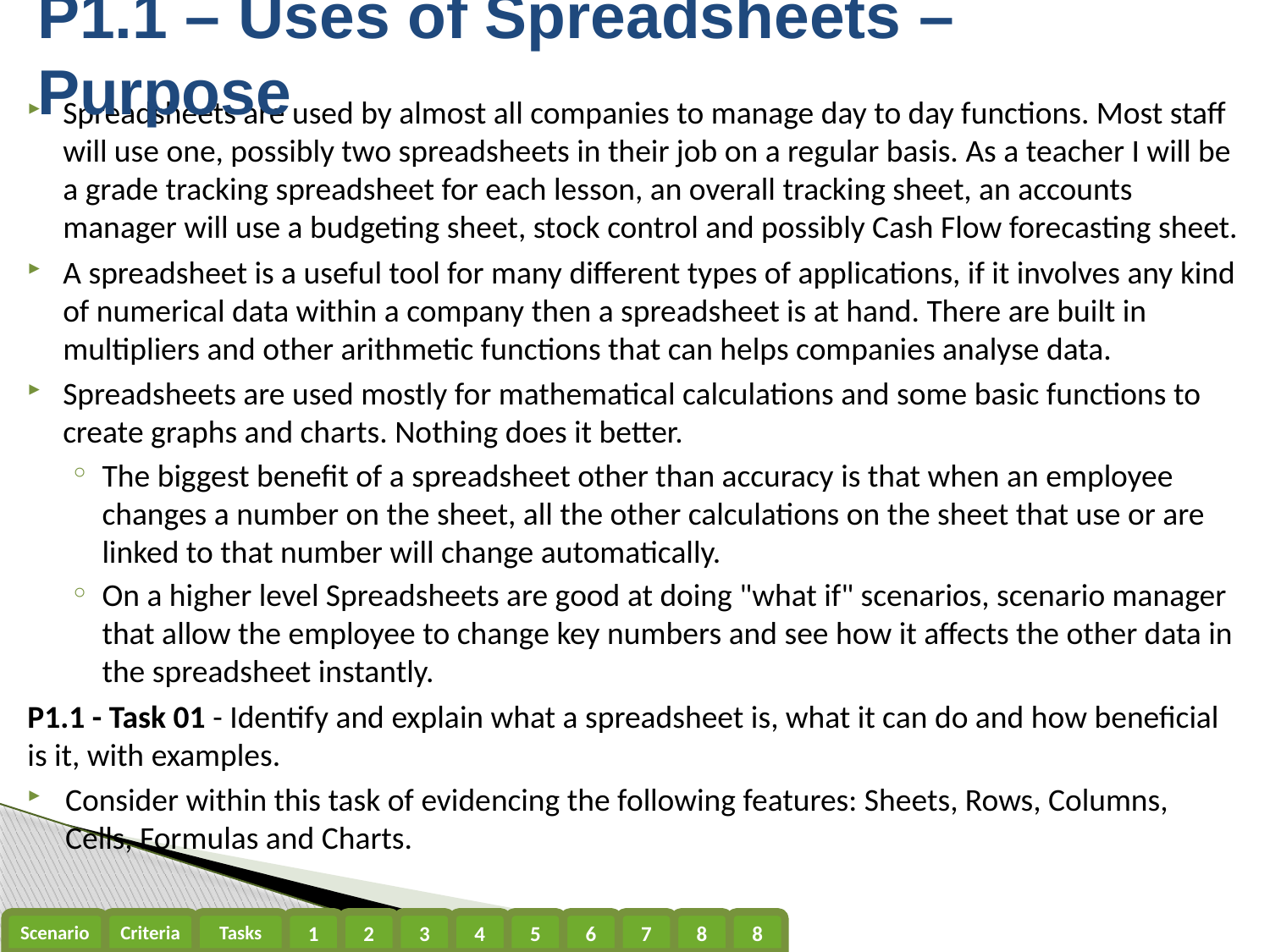

# P1.1 – Uses of Spreadsheets – Purpose
Spreadsheets are used by almost all companies to manage day to day functions. Most staff will use one, possibly two spreadsheets in their job on a regular basis. As a teacher I will be a grade tracking spreadsheet for each lesson, an overall tracking sheet, an accounts manager will use a budgeting sheet, stock control and possibly Cash Flow forecasting sheet.
A spreadsheet is a useful tool for many different types of applications, if it involves any kind of numerical data within a company then a spreadsheet is at hand. There are built in multipliers and other arithmetic functions that can helps companies analyse data.
Spreadsheets are used mostly for mathematical calculations and some basic functions to create graphs and charts. Nothing does it better.
The biggest benefit of a spreadsheet other than accuracy is that when an employee changes a number on the sheet, all the other calculations on the sheet that use or are linked to that number will change automatically.
On a higher level Spreadsheets are good at doing "what if" scenarios, scenario manager that allow the employee to change key numbers and see how it affects the other data in the spreadsheet instantly.
P1.1 - Task 01 - Identify and explain what a spreadsheet is, what it can do and how beneficial is it, with examples.
Consider within this task of evidencing the following features: Sheets, Rows, Columns, Cells, Formulas and Charts.